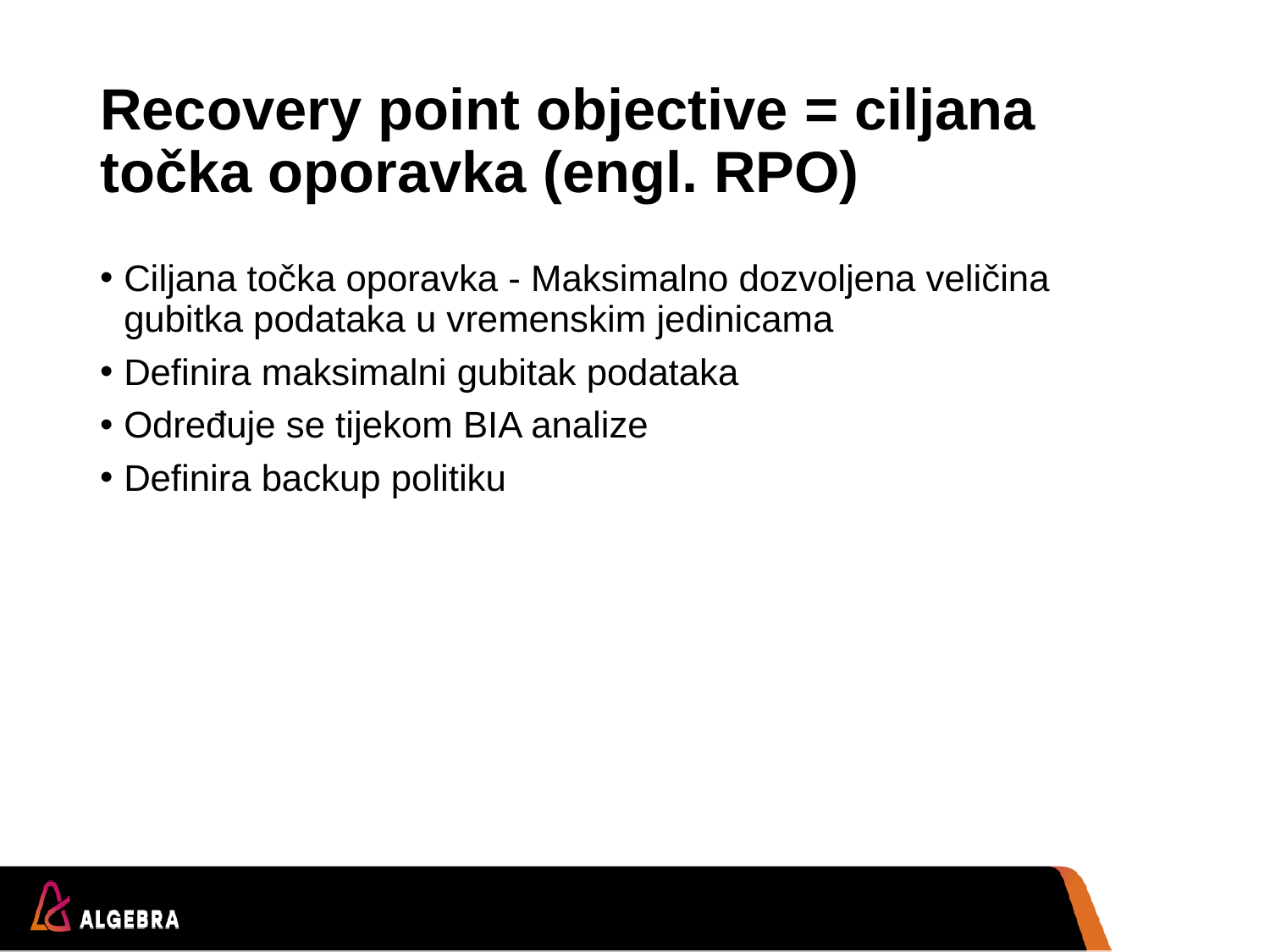

# Recovery point objective = ciljana točka oporavka (engl. RPO)
Ciljana točka oporavka - Maksimalno dozvoljena veličina gubitka podataka u vremenskim jedinicama
Definira maksimalni gubitak podataka
Određuje se tijekom BIA analize
Definira backup politiku